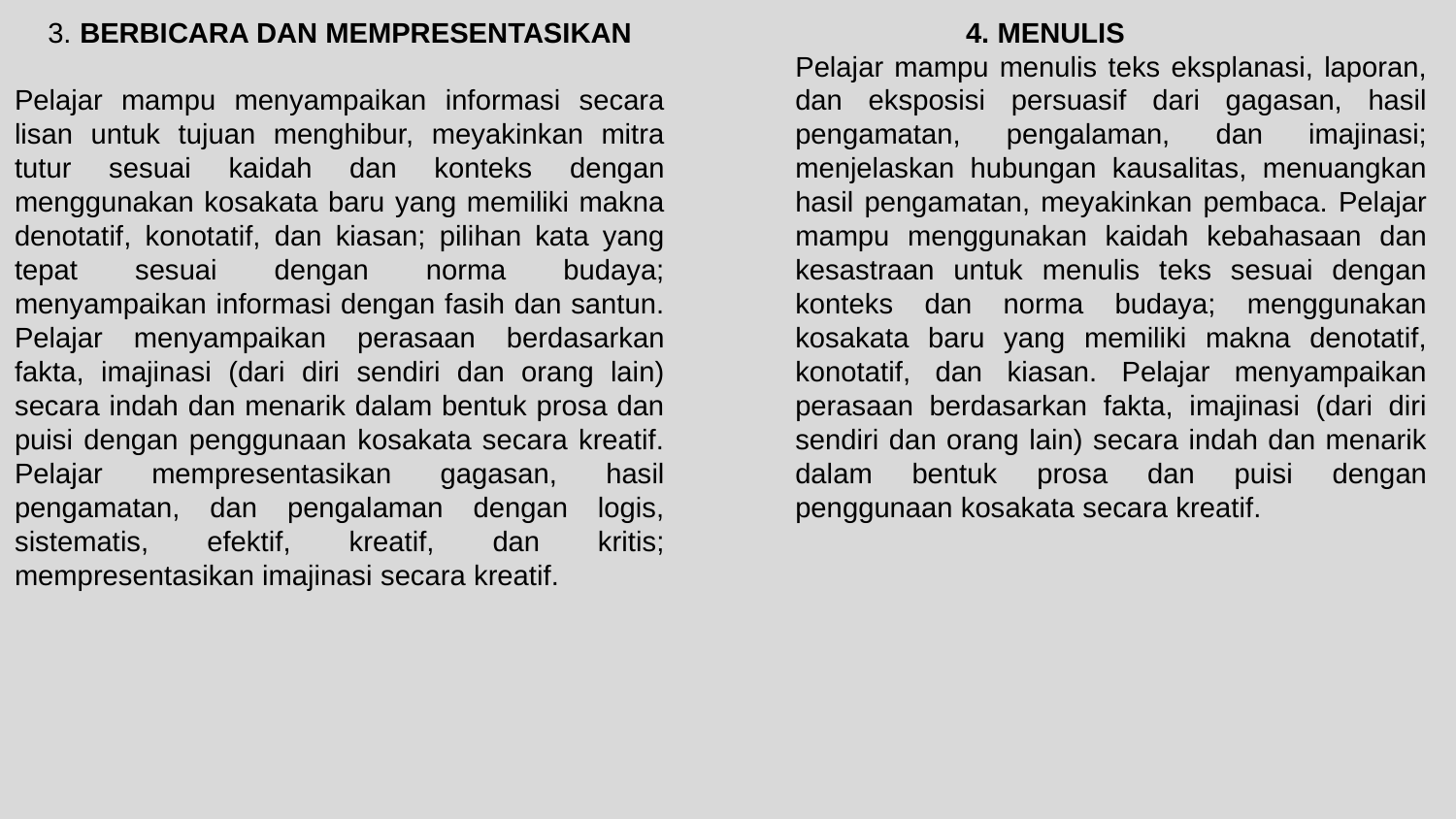

3. BERBICARA DAN MEMPRESENTASIKAN
Pelajar mampu menyampaikan informasi secara lisan untuk tujuan menghibur, meyakinkan mitra tutur sesuai kaidah dan konteks dengan menggunakan kosakata baru yang memiliki makna denotatif, konotatif, dan kiasan; pilihan kata yang tepat sesuai dengan norma budaya; menyampaikan informasi dengan fasih dan santun. Pelajar menyampaikan perasaan berdasarkan fakta, imajinasi (dari diri sendiri dan orang lain) secara indah dan menarik dalam bentuk prosa dan puisi dengan penggunaan kosakata secara kreatif. Pelajar mempresentasikan gagasan, hasil pengamatan, dan pengalaman dengan logis, sistematis, efektif, kreatif, dan kritis; mempresentasikan imajinasi secara kreatif.
4. MENULIS
Pelajar mampu menulis teks eksplanasi, laporan, dan eksposisi persuasif dari gagasan, hasil pengamatan, pengalaman, dan imajinasi; menjelaskan hubungan kausalitas, menuangkan hasil pengamatan, meyakinkan pembaca. Pelajar mampu menggunakan kaidah kebahasaan dan kesastraan untuk menulis teks sesuai dengan konteks dan norma budaya; menggunakan kosakata baru yang memiliki makna denotatif, konotatif, dan kiasan. Pelajar menyampaikan perasaan berdasarkan fakta, imajinasi (dari diri sendiri dan orang lain) secara indah dan menarik dalam bentuk prosa dan puisi dengan penggunaan kosakata secara kreatif.